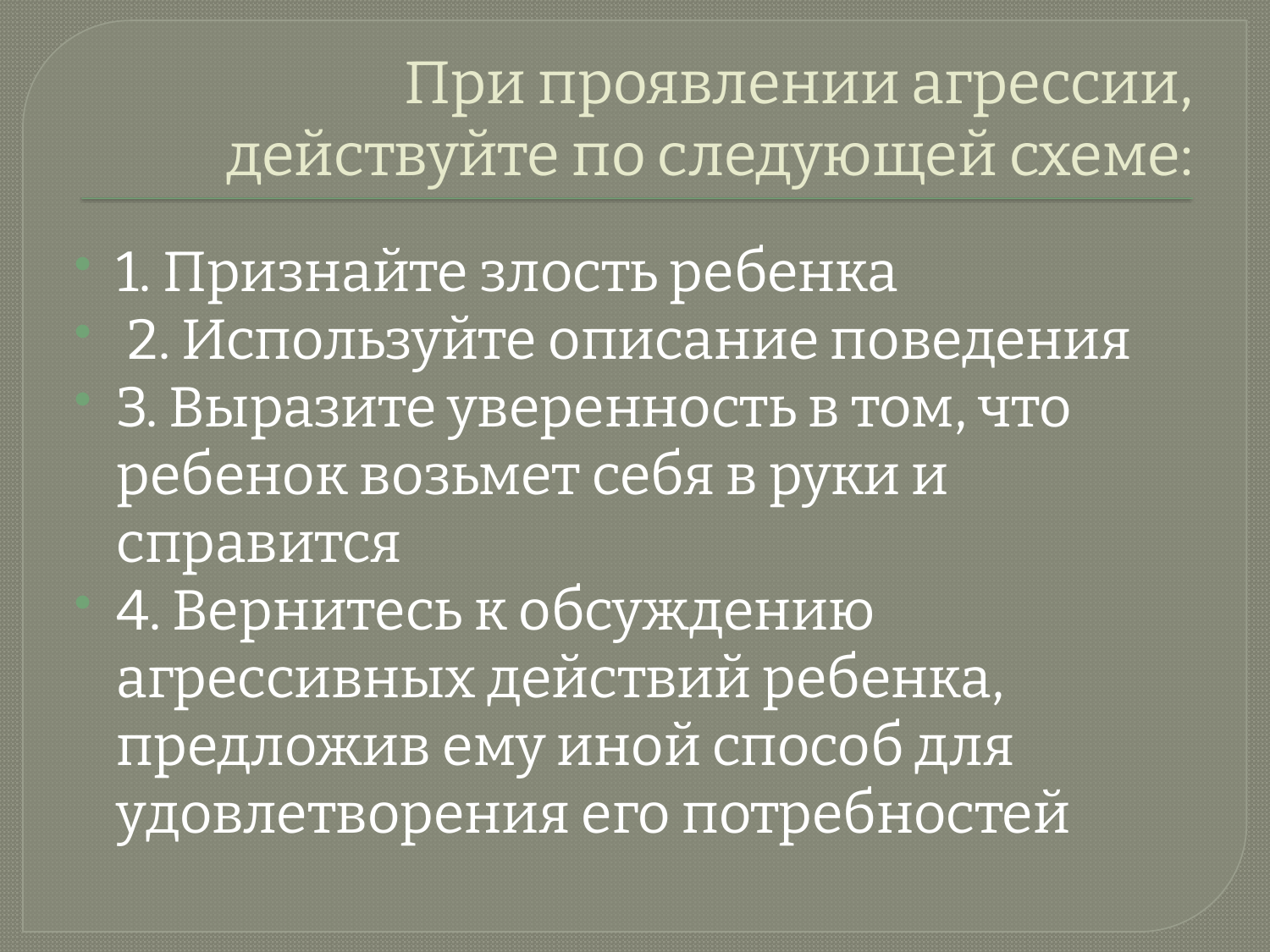

# При проявлении агрессии, действуйте по следующей схеме:
1. Признайте злость ребенка
 2. Используйте описание поведения
3. Выразите уверенность в том, что ребенок возьмет себя в руки и справится
4. Вернитесь к обсуждению агрессивных действий ребенка, предложив ему иной способ для удовлетворения его потребностей